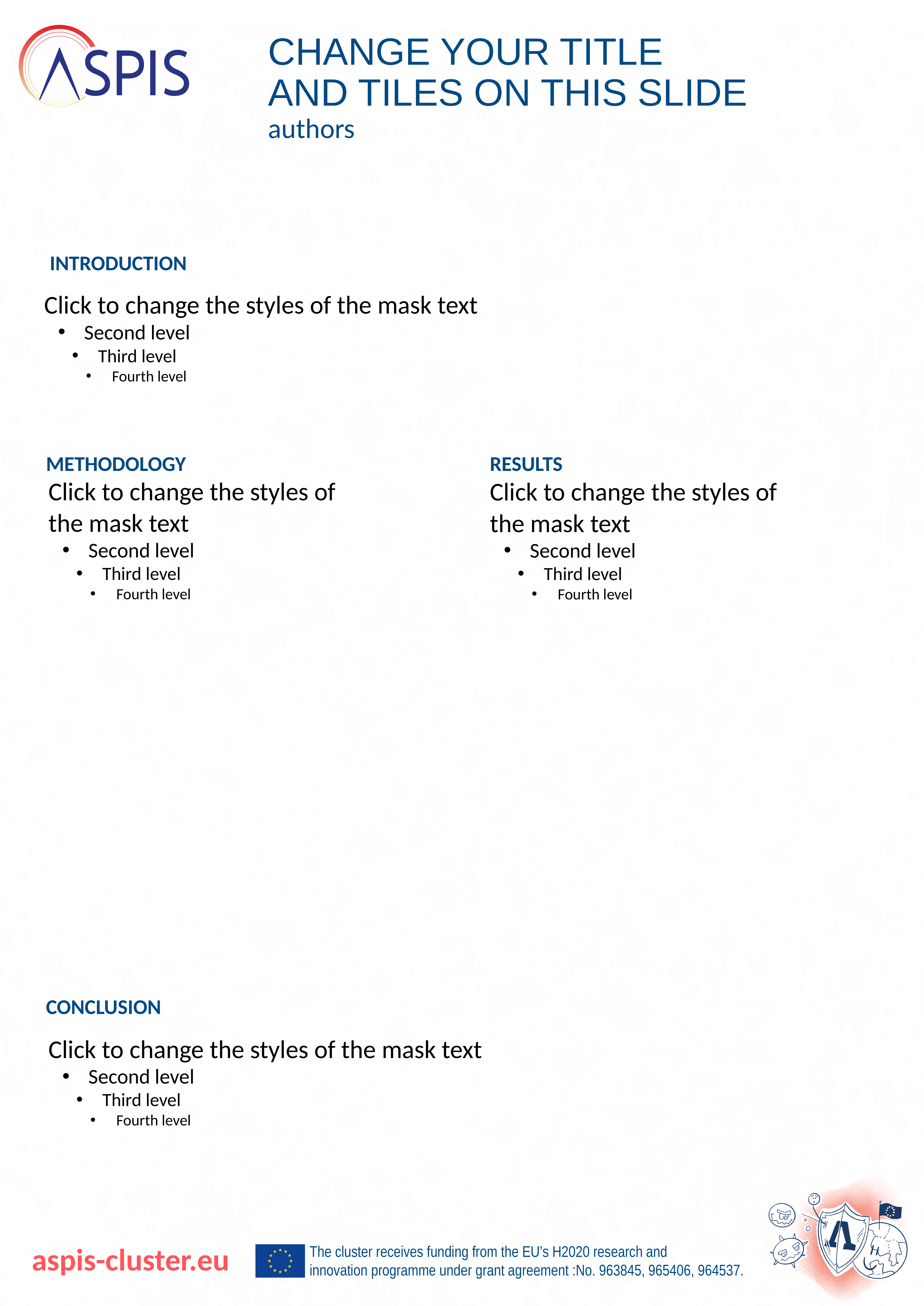

CHANGE YOUR TITLE
AND TILES ON THIS SLIDE
authors
INTRODUCTION

Click to change the styles of the mask text
Second level
Third level
Fourth level

METHODOLOGY
RESULTS
Click to change the styles of
the mask text
Second level
Third level
Fourth level
Click to change the styles of
the mask text
Second level
Third level
Fourth level
CONCLUSION

Click to change the styles of the mask text
Second level
Third level
Fourth level